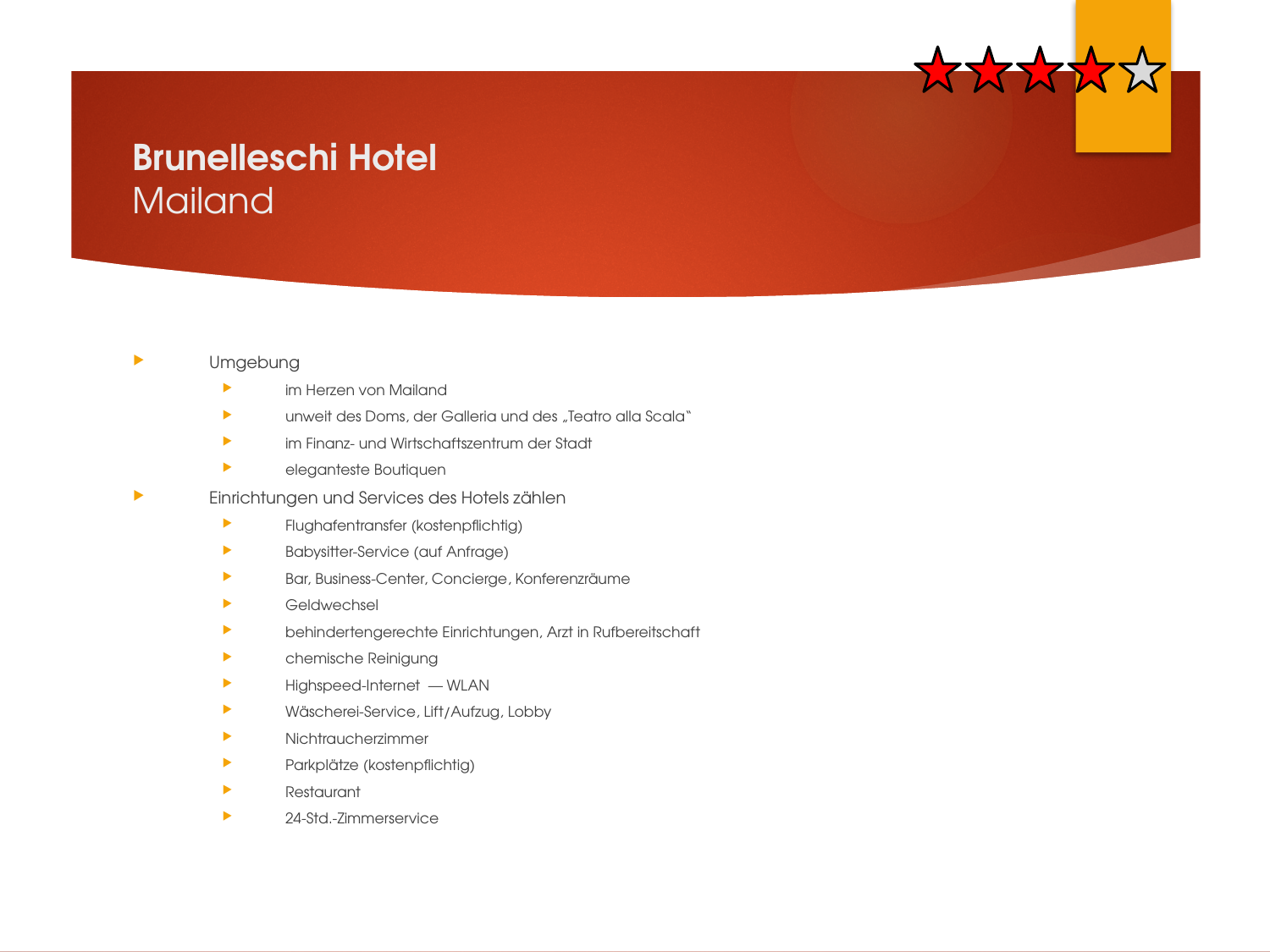

# Brunelleschi Hotel Mailand
Umgebung
im Herzen von Mailand
unweit des Doms, der Galleria und des „Teatro alla Scala“
im Finanz- und Wirtschaftszentrum der Stadt
eleganteste Boutiquen
Einrichtungen und Services des Hotels zählen
Flughafentransfer (kostenpflichtig)
Babysitter-Service (auf Anfrage)
Bar, Business-Center, Concierge, Konferenzräume
Geldwechsel
behindertengerechte Einrichtungen, Arzt in Rufbereitschaft
chemische Reinigung
Highspeed-Internet  — WLAN
Wäscherei-Service, Lift/Aufzug, Lobby
Nichtraucherzimmer
Parkplätze (kostenpflichtig)
Restaurant
24-Std.-Zimmerservice